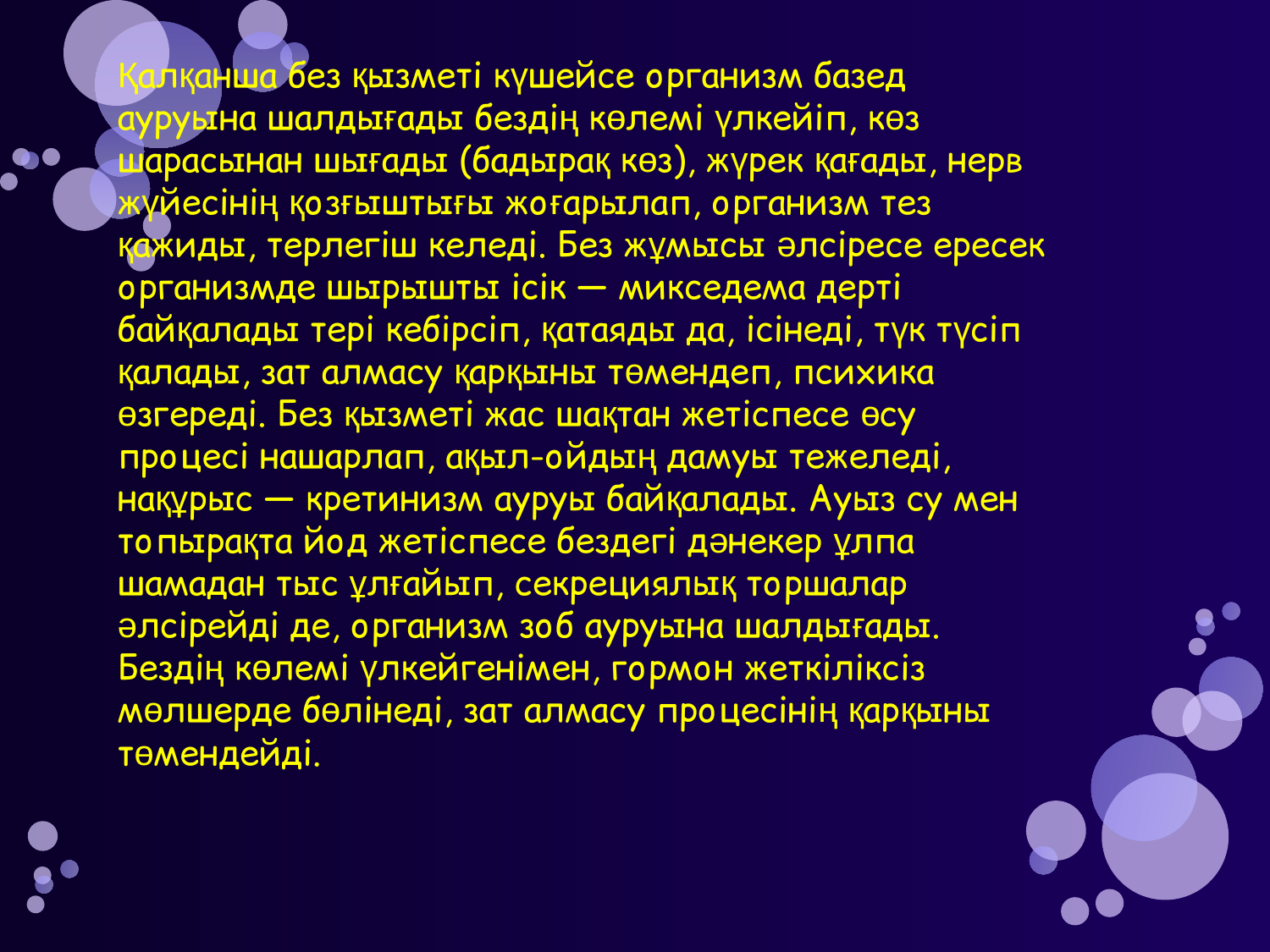

Қалқанша без қызметі күшейсе организм базед ауруына шалдығады бездің көлемі үлкейіп, көз шарасынан шығады (бадырақ көз), жүрек қағады, нерв жүйесінің қозғыштығы жоғарылап, организм тез қажиды, терлегіш келеді. Без жұмысы әлсіресе ересек организмде шырышты ісік — микседема дерті байқалады тері кебірсіп, қатаяды да, ісінеді, түк түсіп қалады, зат алмасу қарқыны төмендеп, психика өзгереді. Без қызметі жас шақтан жетіспесе өсу процесі нашарлап, ақыл-ойдың дамуы тежеледі, нақұрыс — кретинизм ауруы байқалады. Ауыз су мен топырақта йод жетіспесе бездегі дәнекер ұлпа шамадан тыс ұлғайып, секрециялық торшалар әлсірейді де, организм зоб ауруына шалдығады. Бездің көлемі үлкейгенімен, гормон жеткіліксіз мөлшерде бөлінеді, зат алмасу процесінің қарқыны төмендейді.